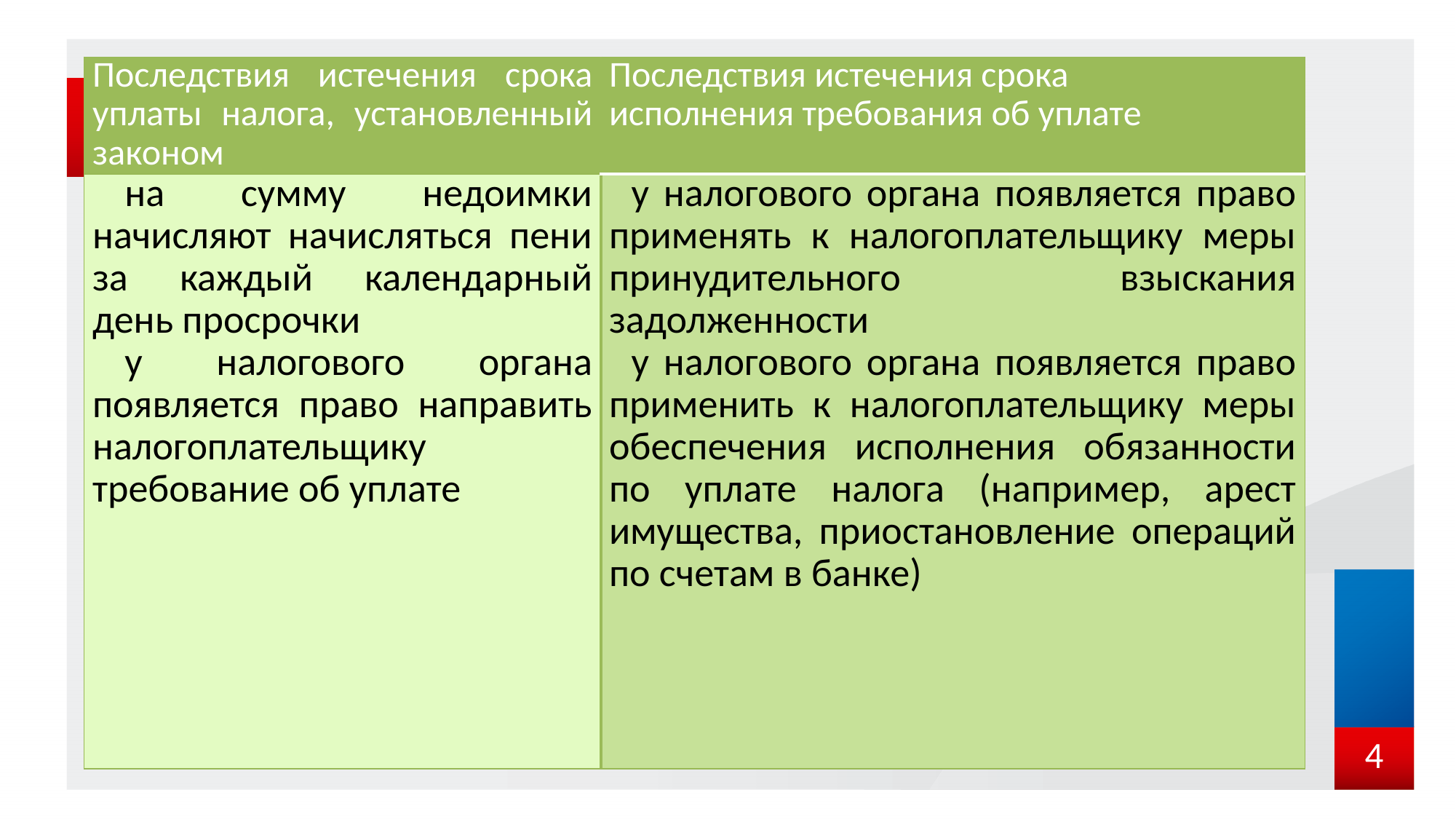

| Последствия истечения срока уплаты налога, установленный законом | Последствия истечения срока исполнения требования об уплате |
| --- | --- |
| на сумму недоимки начисляют начисляться пени за каждый календарный день просрочки у налогового органа появляется право направить налогоплательщику требование об уплате | у налогового органа появляется право применять к налогоплательщику меры принудительного взыскания задолженности у налогового органа появляется право применить к налогоплательщику меры обеспечения исполнения обязанности по уплате налога (например, арест имущества, приостановление операций по счетам в банке) |

4